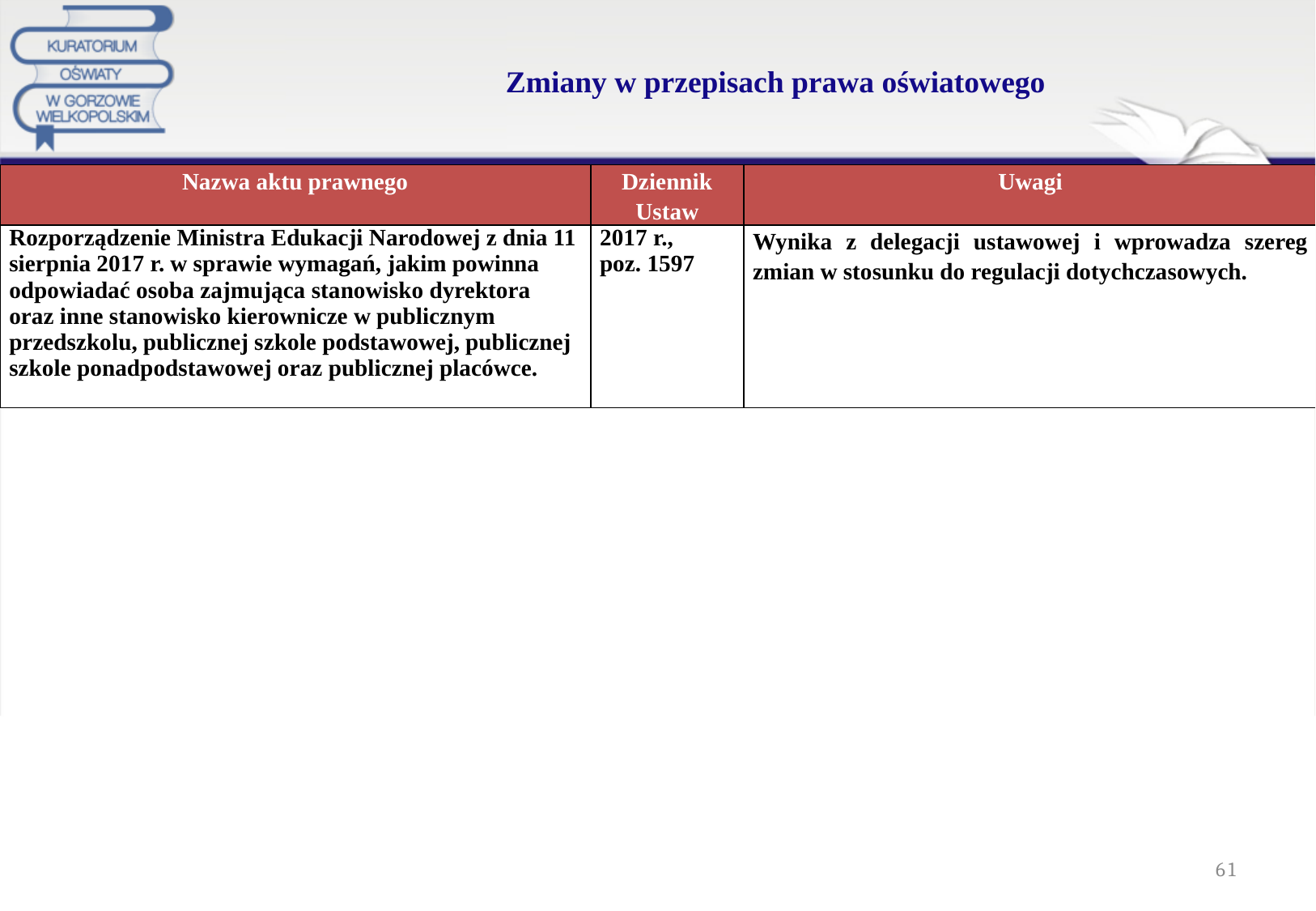

# Zmiany w przepisach prawa oświatowego
| Nazwa aktu prawnego | Dziennik Ustaw | Uwagi |
| --- | --- | --- |
| Rozporządzenie Ministra Edukacji Narodowej z dnia 11 sierpnia 2017 r. w sprawie wymagań, jakim powinna odpowiadać osoba zajmująca stanowisko dyrektora oraz inne stanowisko kierownicze w publicznym przedszkolu, publicznej szkole podstawowej, publicznej szkole ponadpodstawowej oraz publicznej placówce. | 2017 r., poz. 1597 | Wynika z delegacji ustawowej i wprowadza szereg zmian w stosunku do regulacji dotychczasowych. |
61